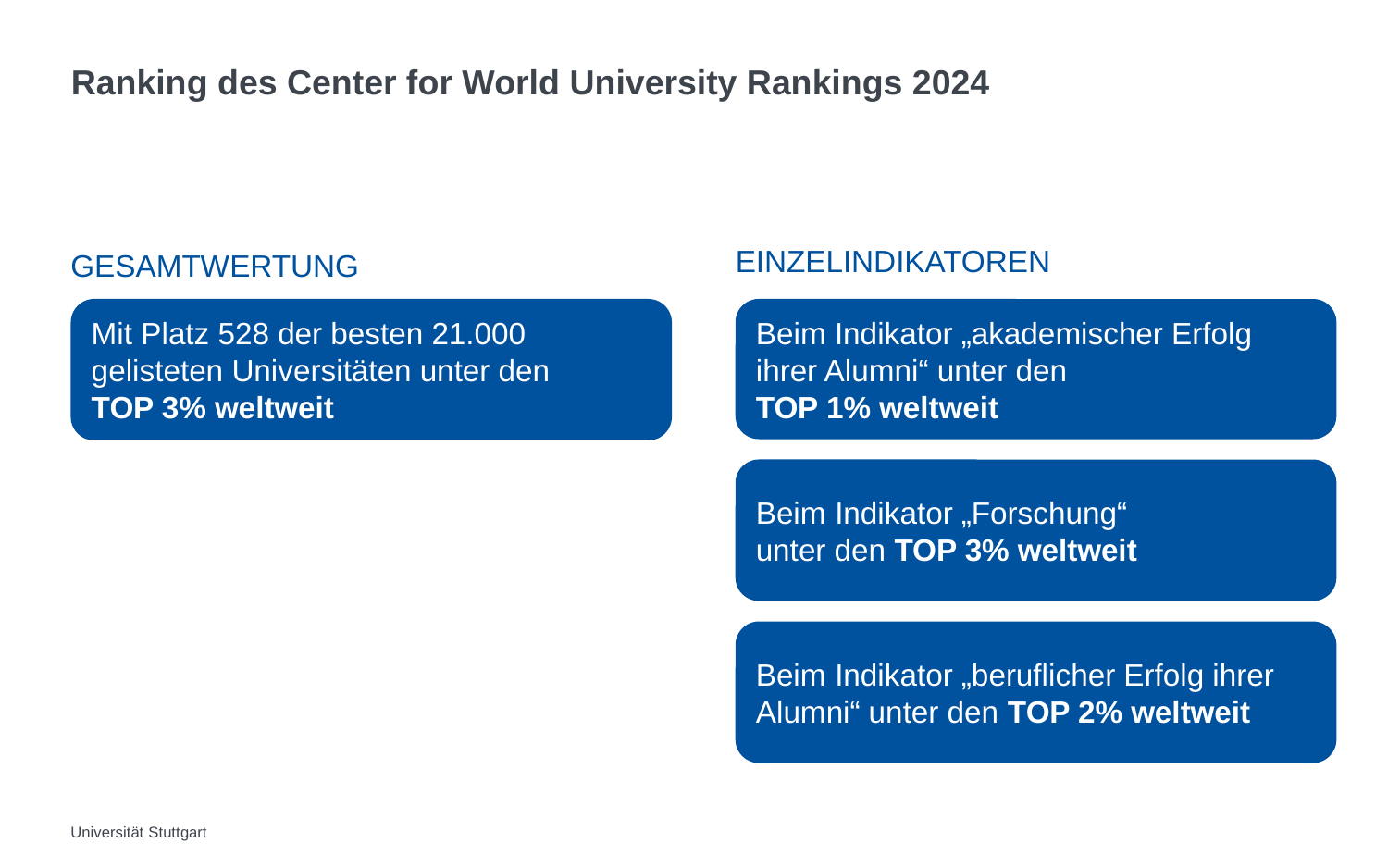

# Ranking des Center for World University Rankings 2024
Einzelindikatoren
Gesamtwertung
Mit Platz 528 der besten 21.000 gelisteten Universitäten unter den
TOP 3% weltweit
Beim Indikator „akademischer Erfolg ihrer Alumni“ unter den
TOP 1% weltweit
Beim Indikator „Forschung“
unter den TOP 3% weltweit
Beim Indikator „beruflicher Erfolg ihrer Alumni“ unter den TOP 2% weltweit
Universität Stuttgart